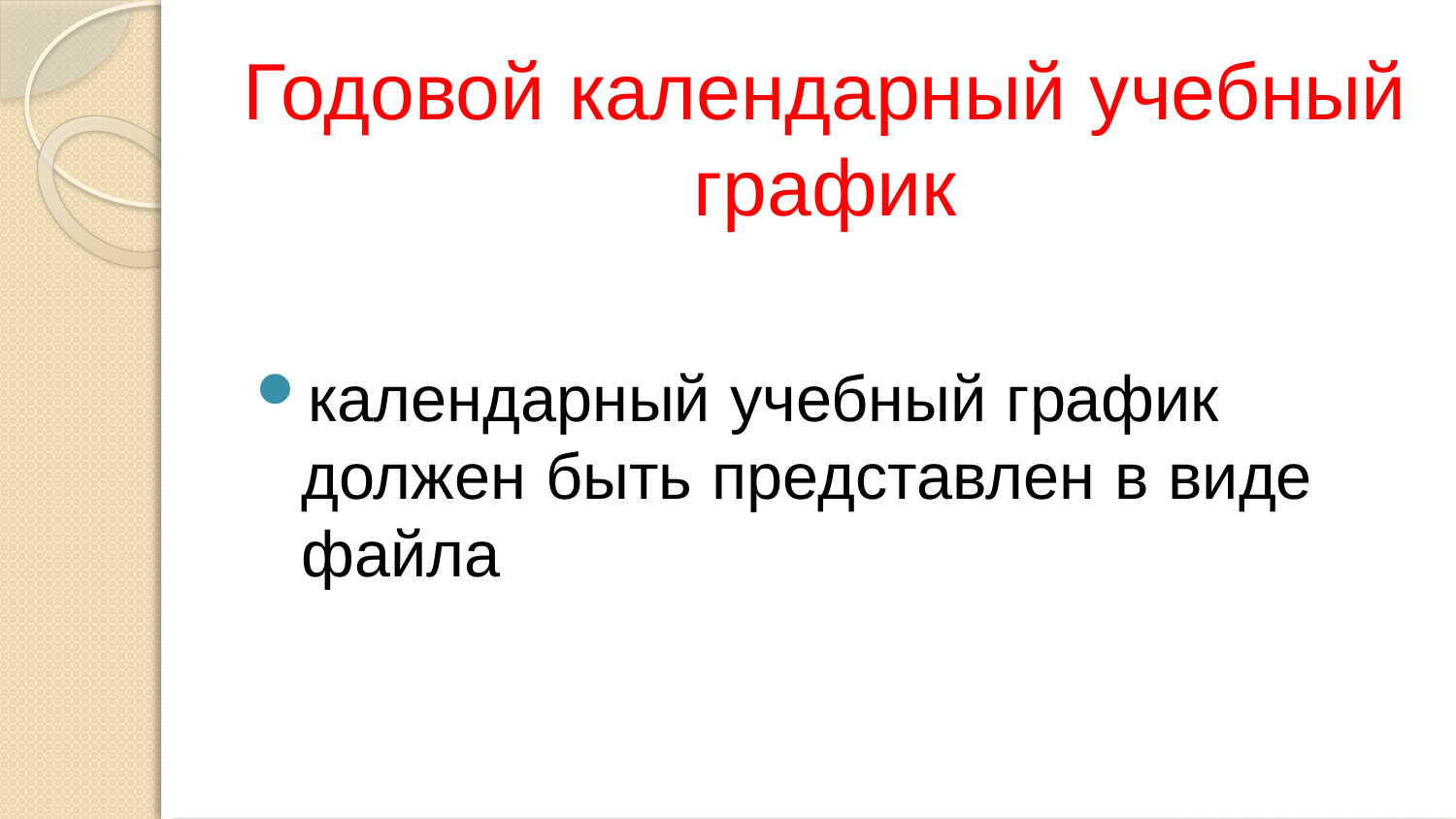

# Годовой календарный учебный график

календарный учебный график должен быть представлен в виде файла